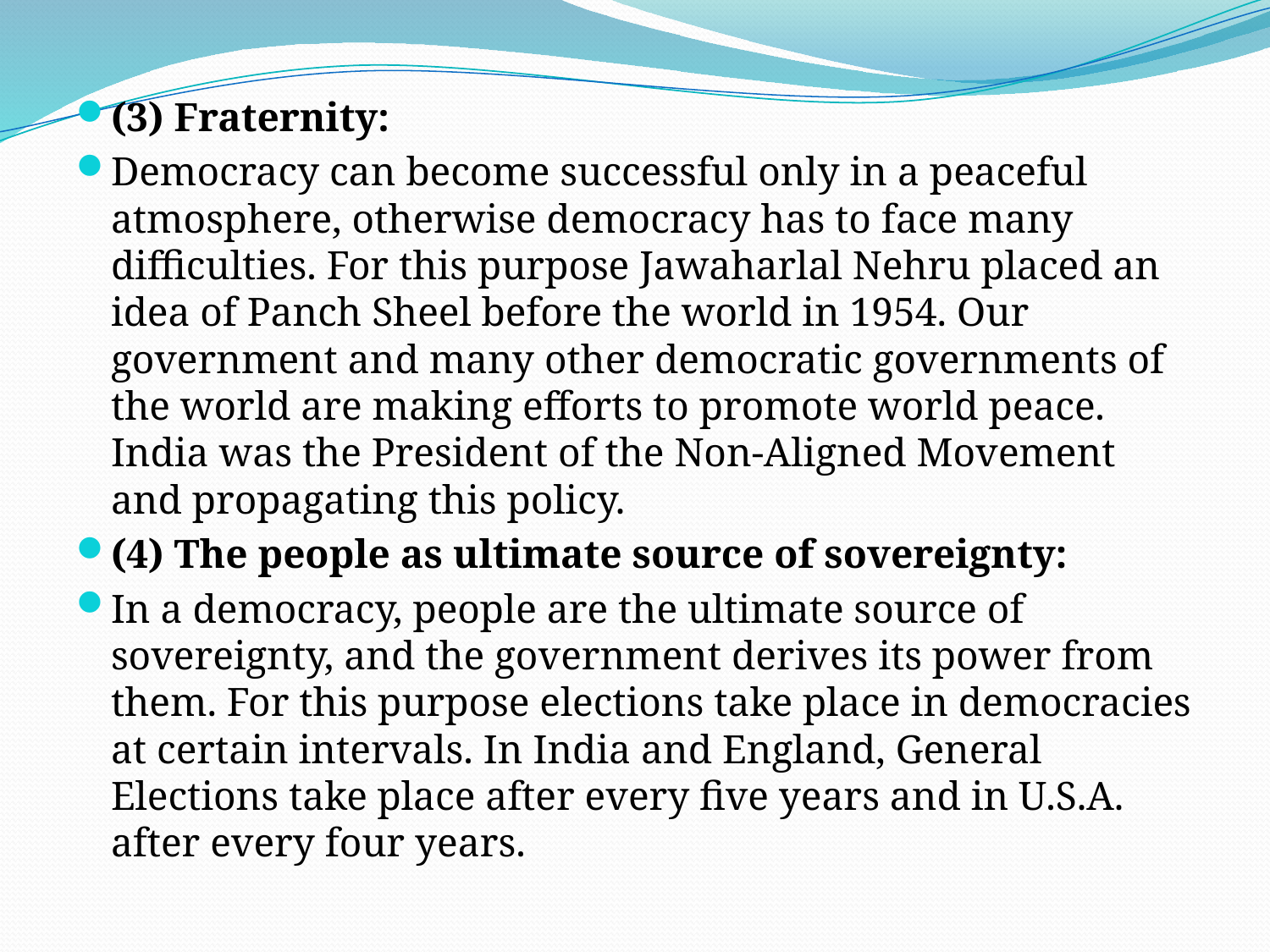

(3) Fraternity:
Democracy can become successful only in a peaceful atmosphere, otherwise democracy has to face many difficulties. For this purpose Jawaharlal Nehru placed an idea of Panch Sheel before the world in 1954. Our government and many other democratic governments of the world are making efforts to promote world peace. India was the President of the Non-Aligned Movement and propagating this policy.
(4) The people as ultimate source of sovereignty:
In a democracy, people are the ultimate source of sovereignty, and the government derives its power from them. For this purpose elections take place in democracies at certain intervals. In India and England, General Elections take place after every five years and in U.S.A. after every four years.

#